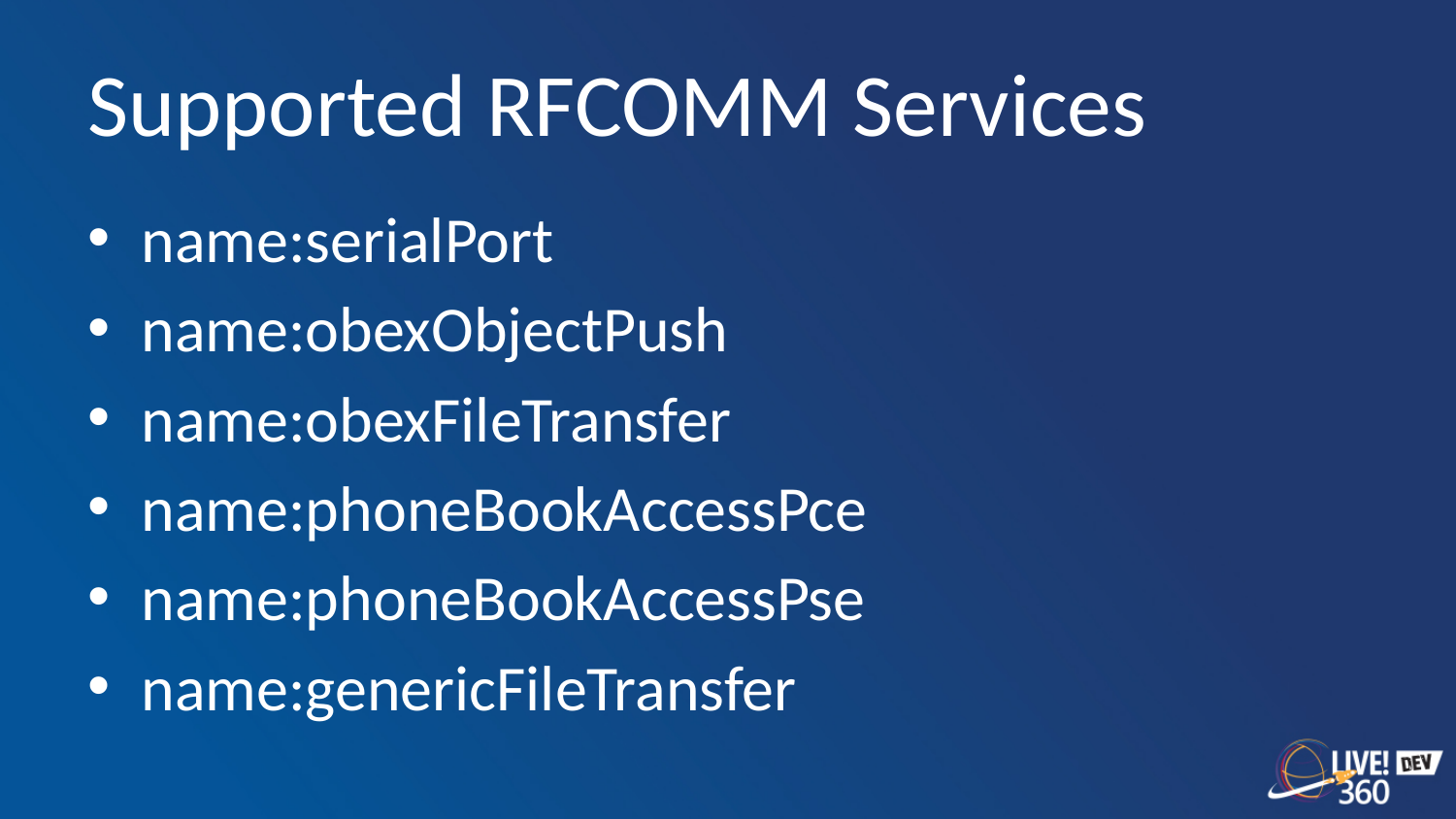

# Supported RFCOMM Services
name:serialPort
name:obexObjectPush
name:obexFileTransfer
name:phoneBookAccessPce
name:phoneBookAccessPse
name:genericFileTransfer